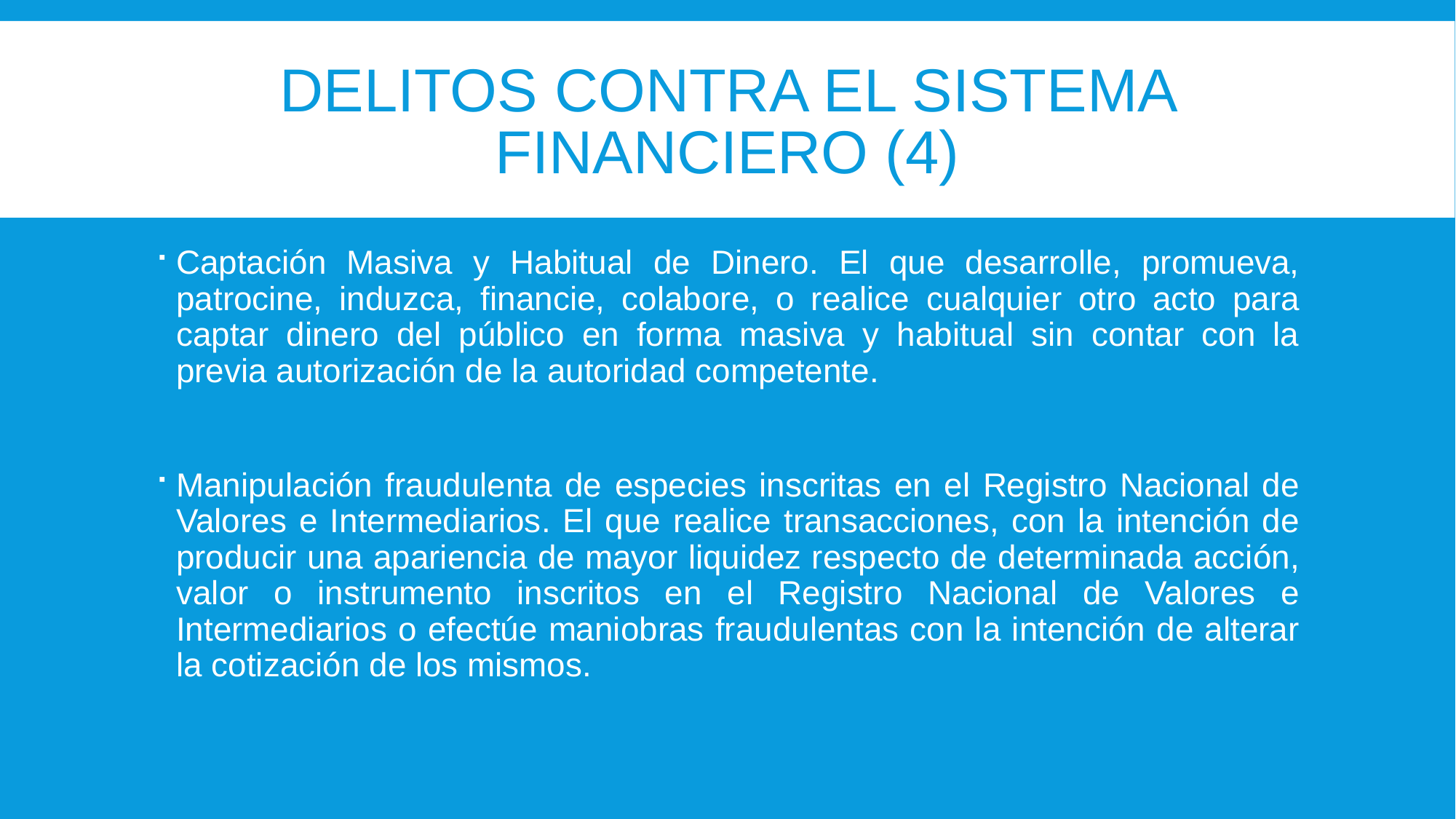

# Delitos contra el sistema financiero (4)
Captación Masiva y Habitual de Dinero. El que desarrolle, promueva, patrocine, induzca, financie, colabore, o realice cualquier otro acto para captar dinero del público en forma masiva y habitual sin contar con la previa autorización de la autoridad competente.

Manipulación fraudulenta de especies inscritas en el Registro Nacional de Valores e Intermediarios. El que realice transacciones, con la intención de producir una apariencia de mayor liquidez respecto de determinada acción, valor o instrumento inscritos en el Registro Nacional de Valores e Intermediarios o efectúe maniobras fraudulentas con la intención de alterar la cotización de los mismos.